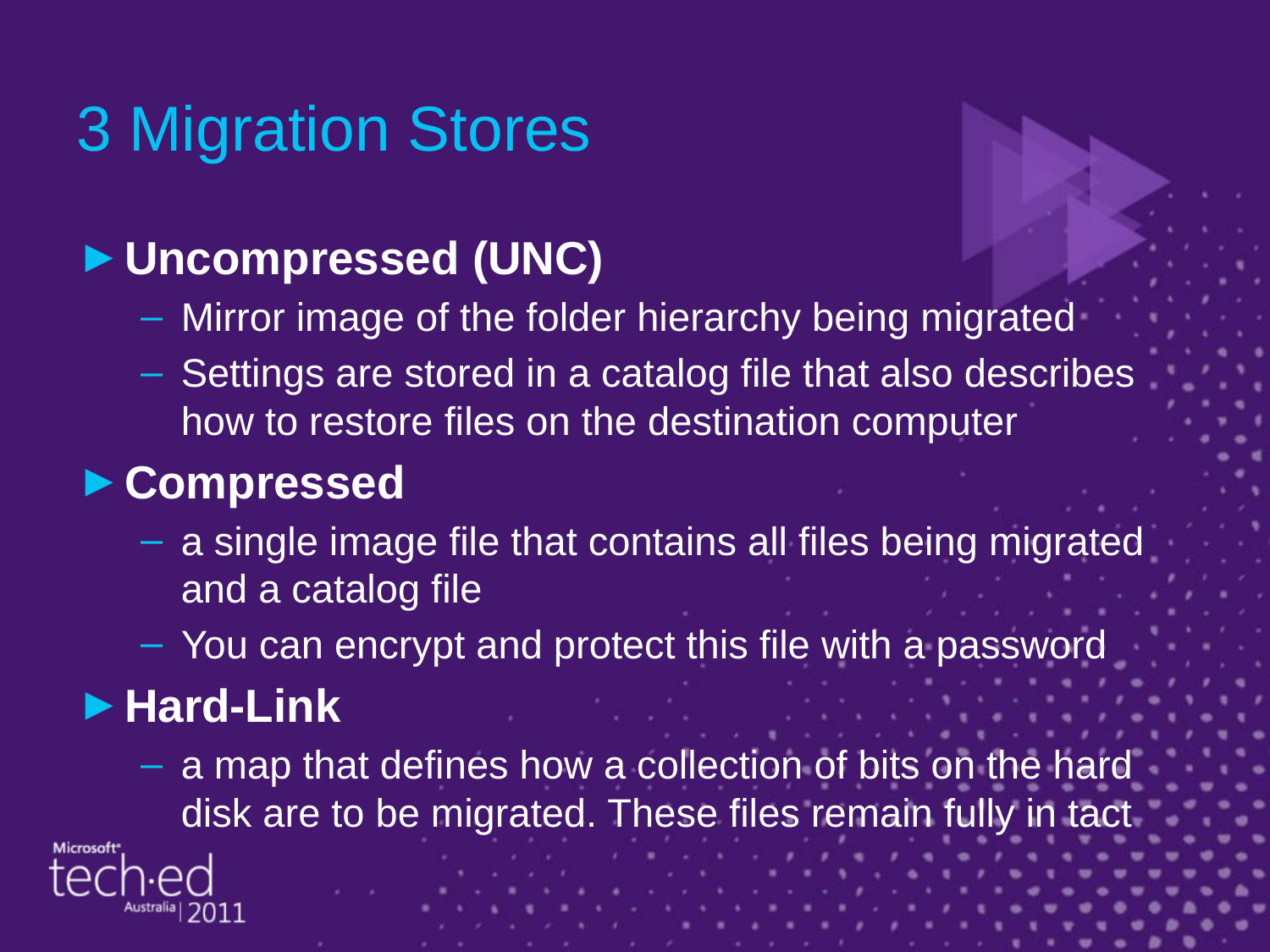

# 3 Migration Stores
Uncompressed (UNC)
Mirror image of the folder hierarchy being migrated
Settings are stored in a catalog file that also describes how to restore files on the destination computer
Compressed
a single image file that contains all files being migrated and a catalog file
You can encrypt and protect this file with a password
Hard-Link
a map that defines how a collection of bits on the hard disk are to be migrated. These files remain fully in tact